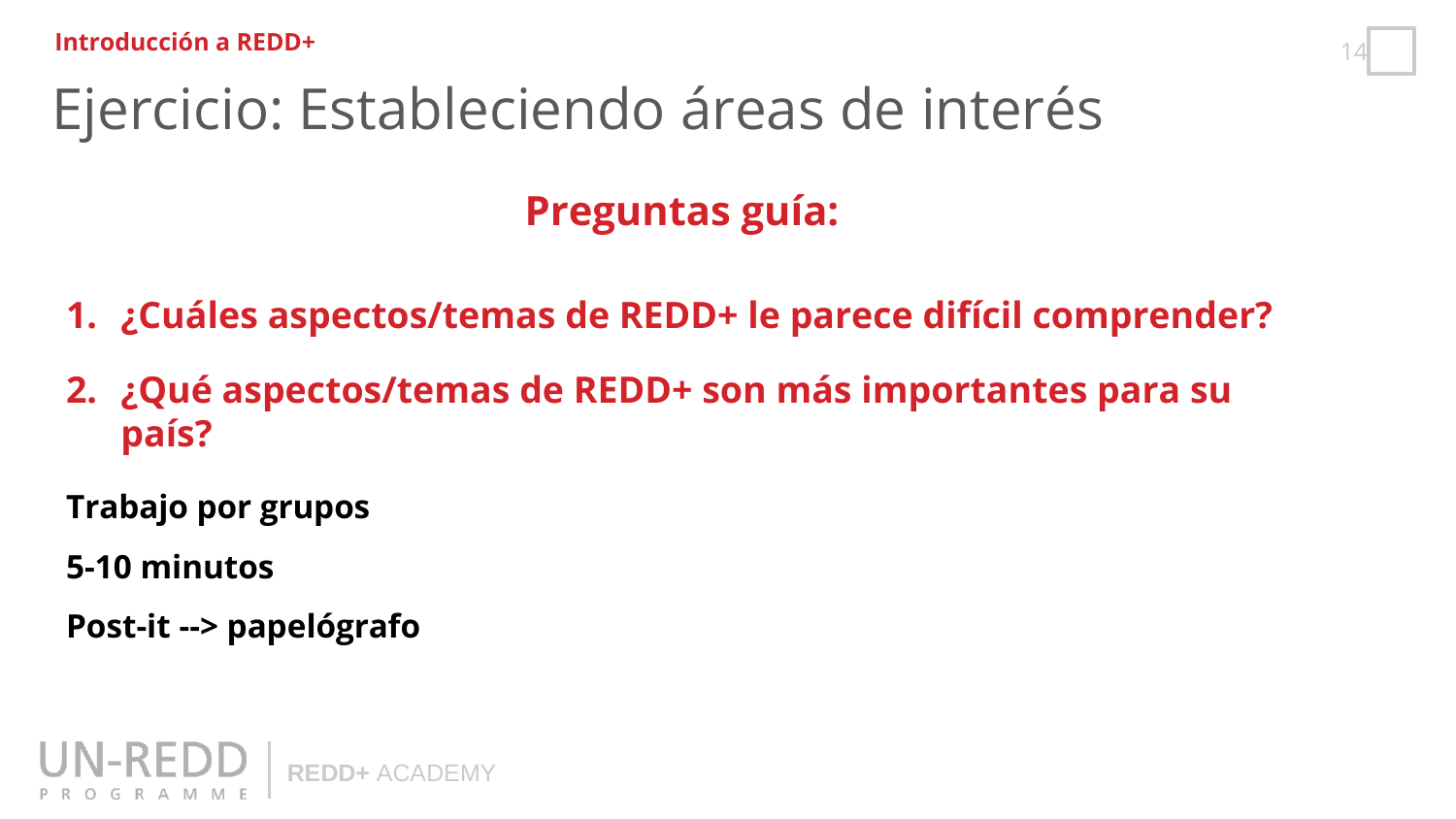

Introducción a REDD+
Ejercicio: Estableciendo áreas de interés
Preguntas guía:

¿Cuáles aspectos/temas de REDD+ le parece difícil comprender?
¿Qué aspectos/temas de REDD+ son más importantes para su país?
Trabajo por grupos
5-10 minutos
Post-it --> papelógrafo